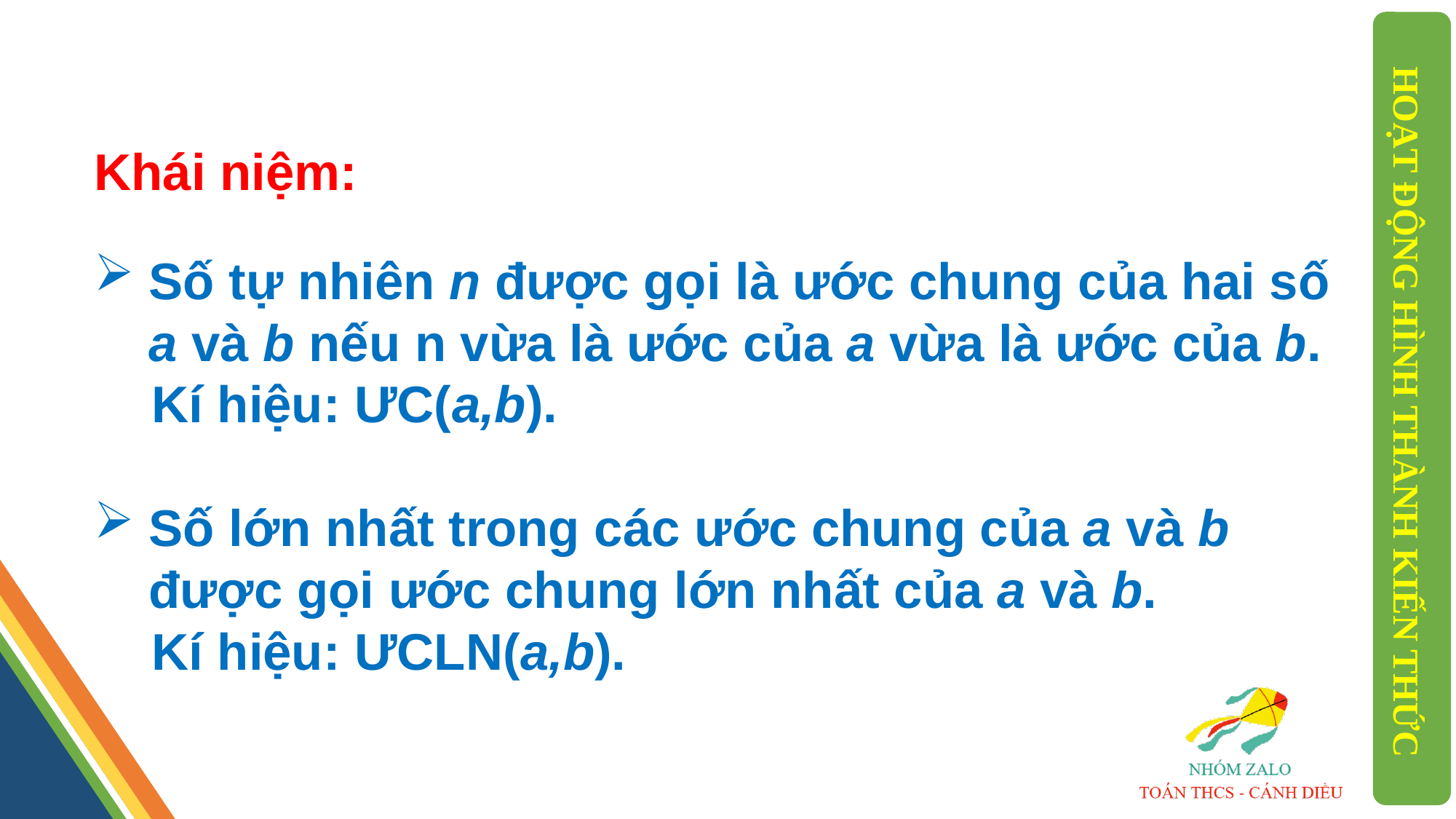

Khái niệm:
Số tự nhiên n được gọi là ước chung của hai số a và b nếu n vừa là ước của a vừa là ước của b.
    Kí hiệu: ƯC(a,b).

Số lớn nhất trong các ước chung của a và b được gọi ước chung lớn nhất của a và b.
    Kí hiệu: ƯCLN(a,b).

HOẠT ĐỘNG HÌNH THÀNH KIẾN THỨC